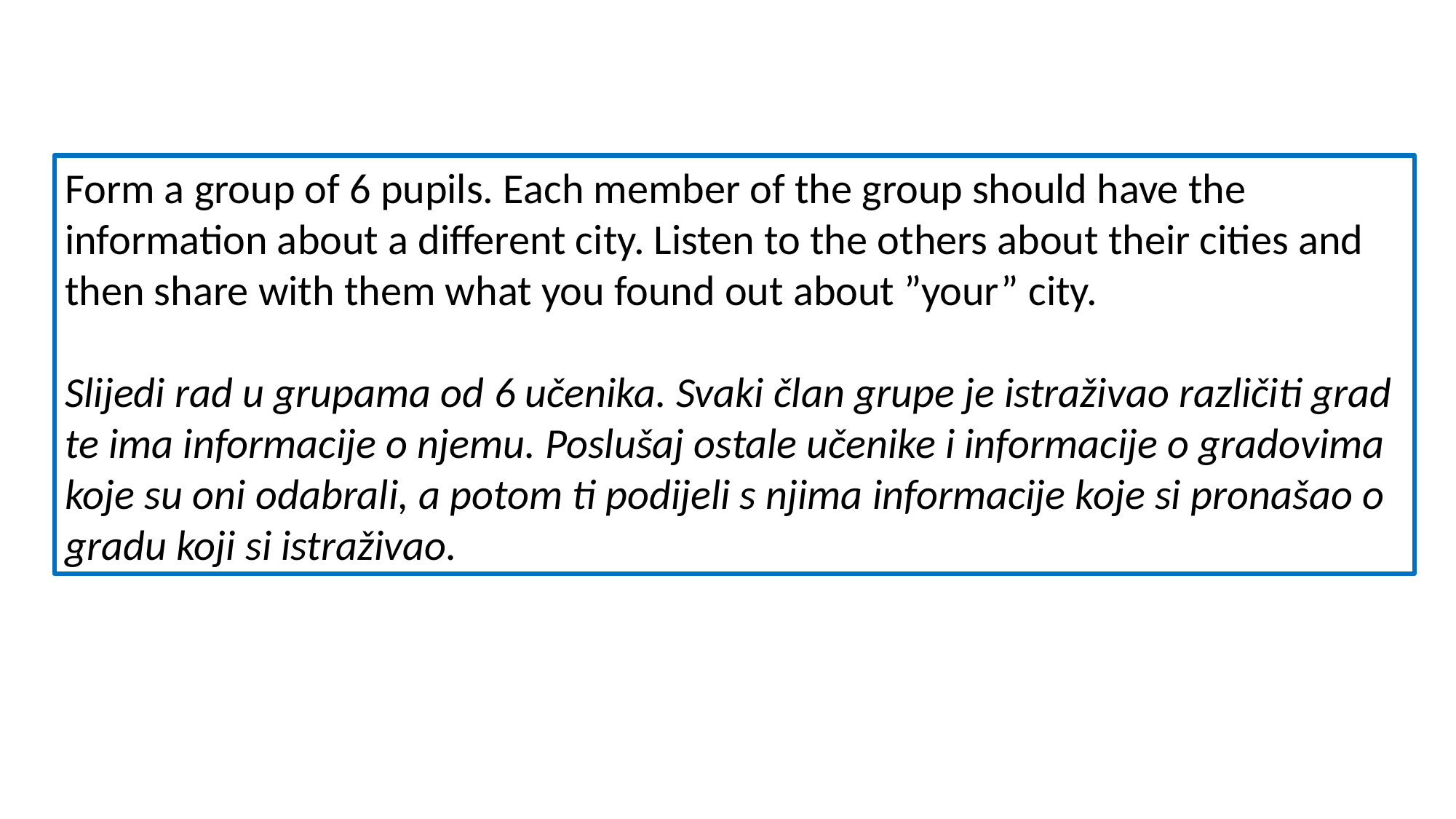

Form a group of 6 pupils. Each member of the group should have the information about a different city. Listen to the others about their cities and then share with them what you found out about ”your” city.

Slijedi rad u grupama od 6 učenika. Svaki član grupe je istraživao različiti grad te ima informacije o njemu. Poslušaj ostale učenike i informacije o gradovima koje su oni odabrali, a potom ti podijeli s njima informacije koje si pronašao o gradu koji si istraživao.